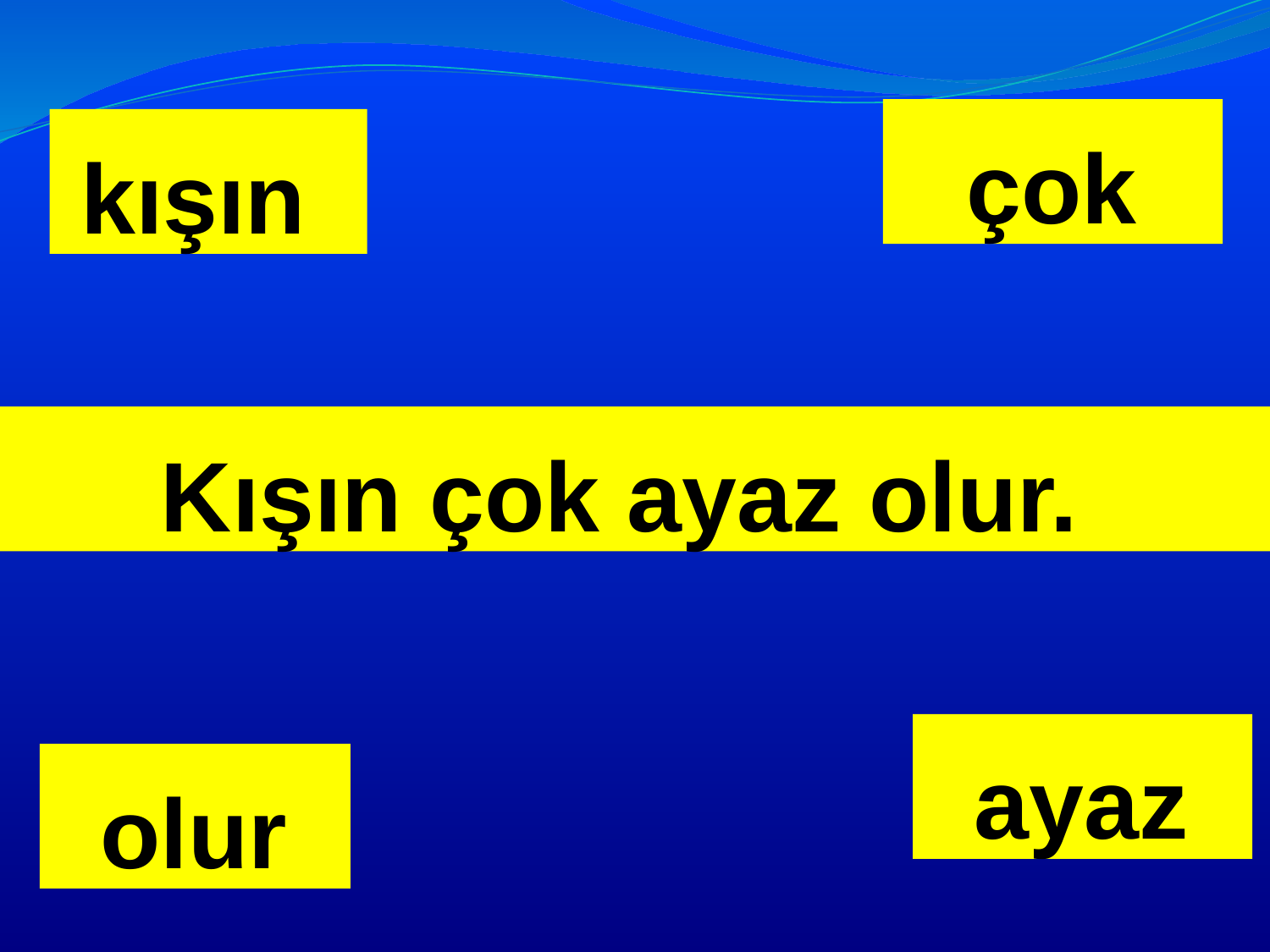

çok
# kışın
Kışın çok ayaz olur.
ayaz
olur